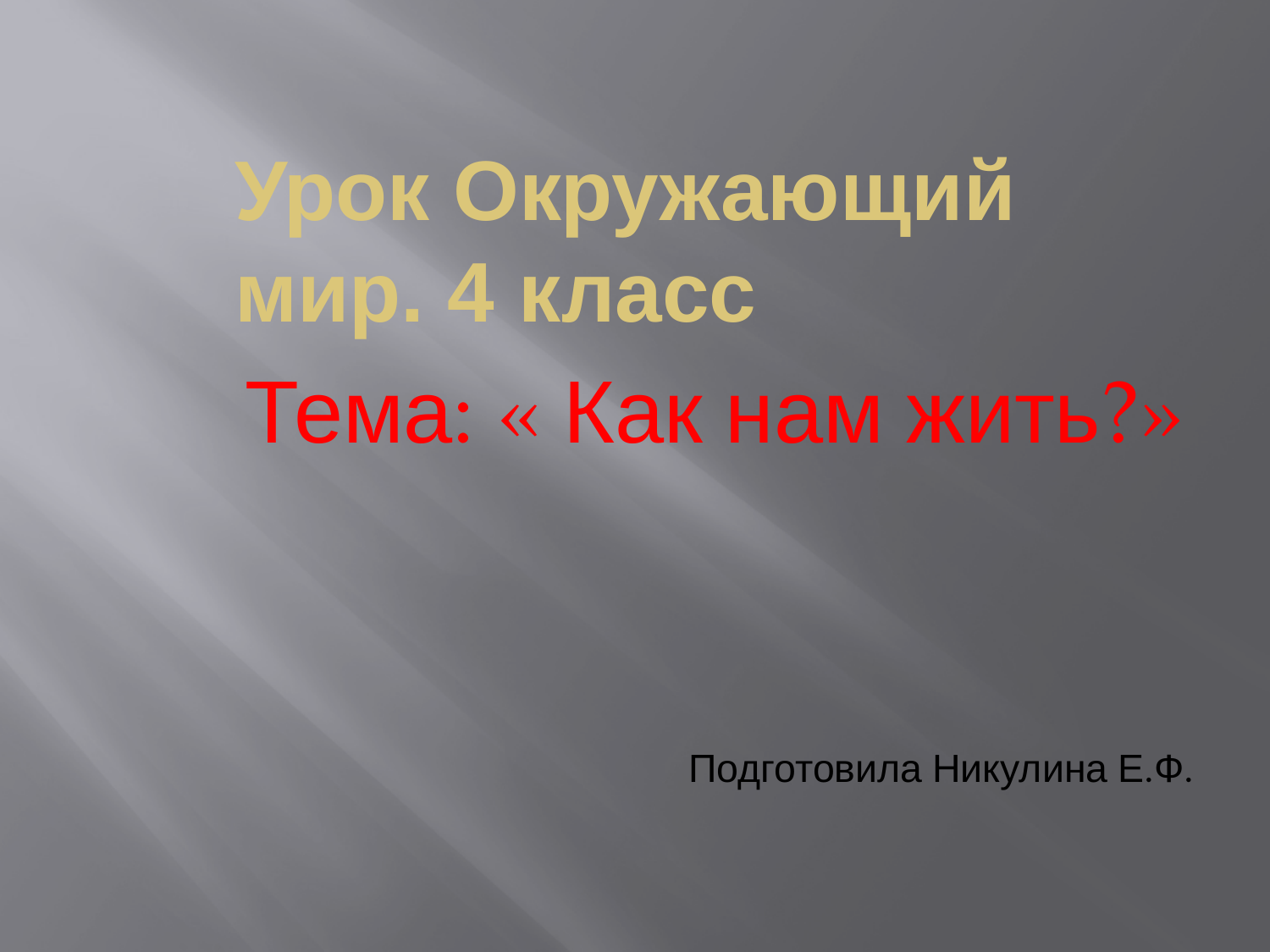

# Урок Окружающий мир. 4 класс
Тема: « Как нам жить?»

Подготовила Никулина Е.Ф.